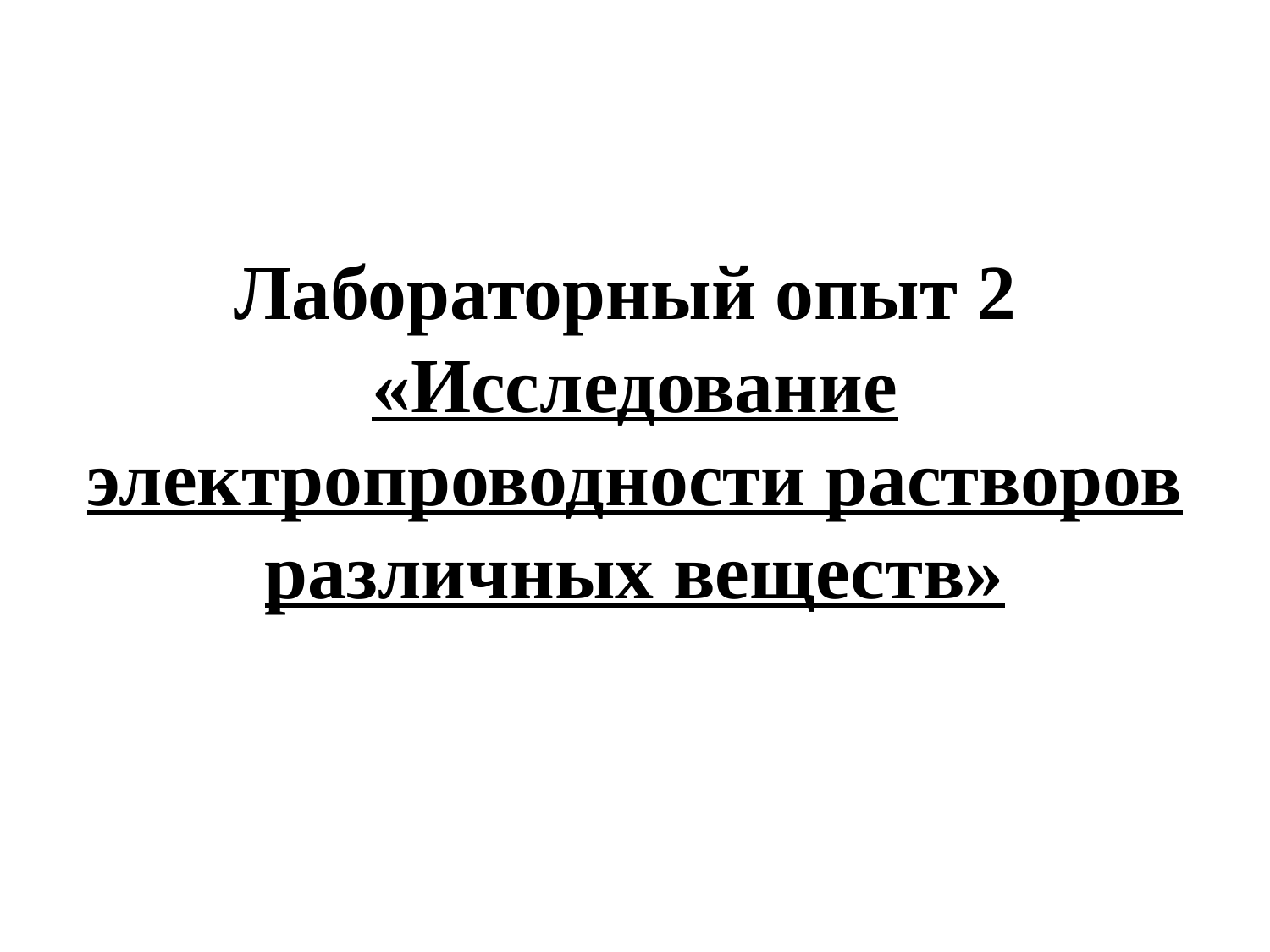

Лабораторный опыт 2
«Исследование электропроводности растворов различных веществ»